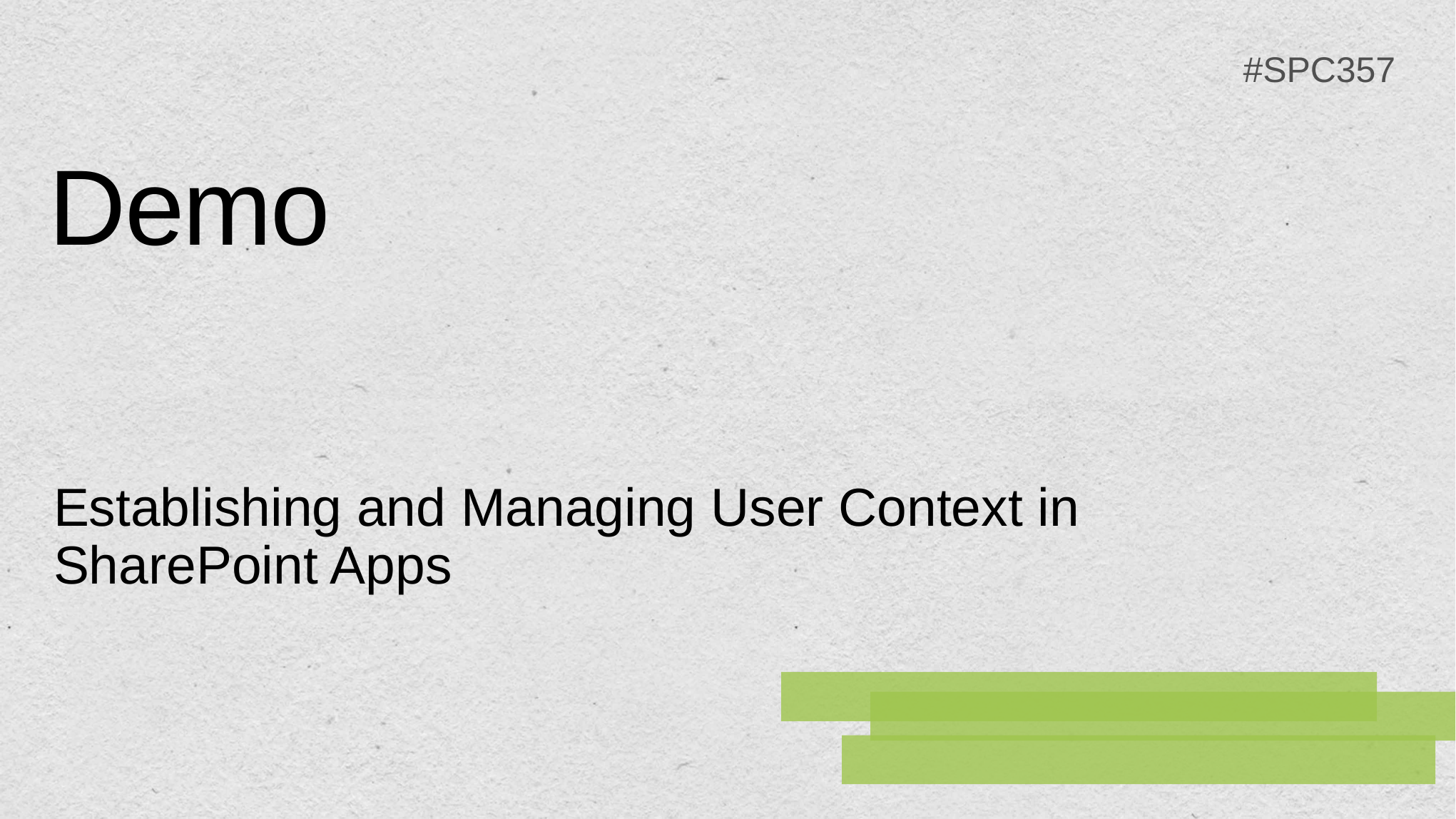

#SPC357
# Demo
Establishing and Managing User Context in SharePoint Apps